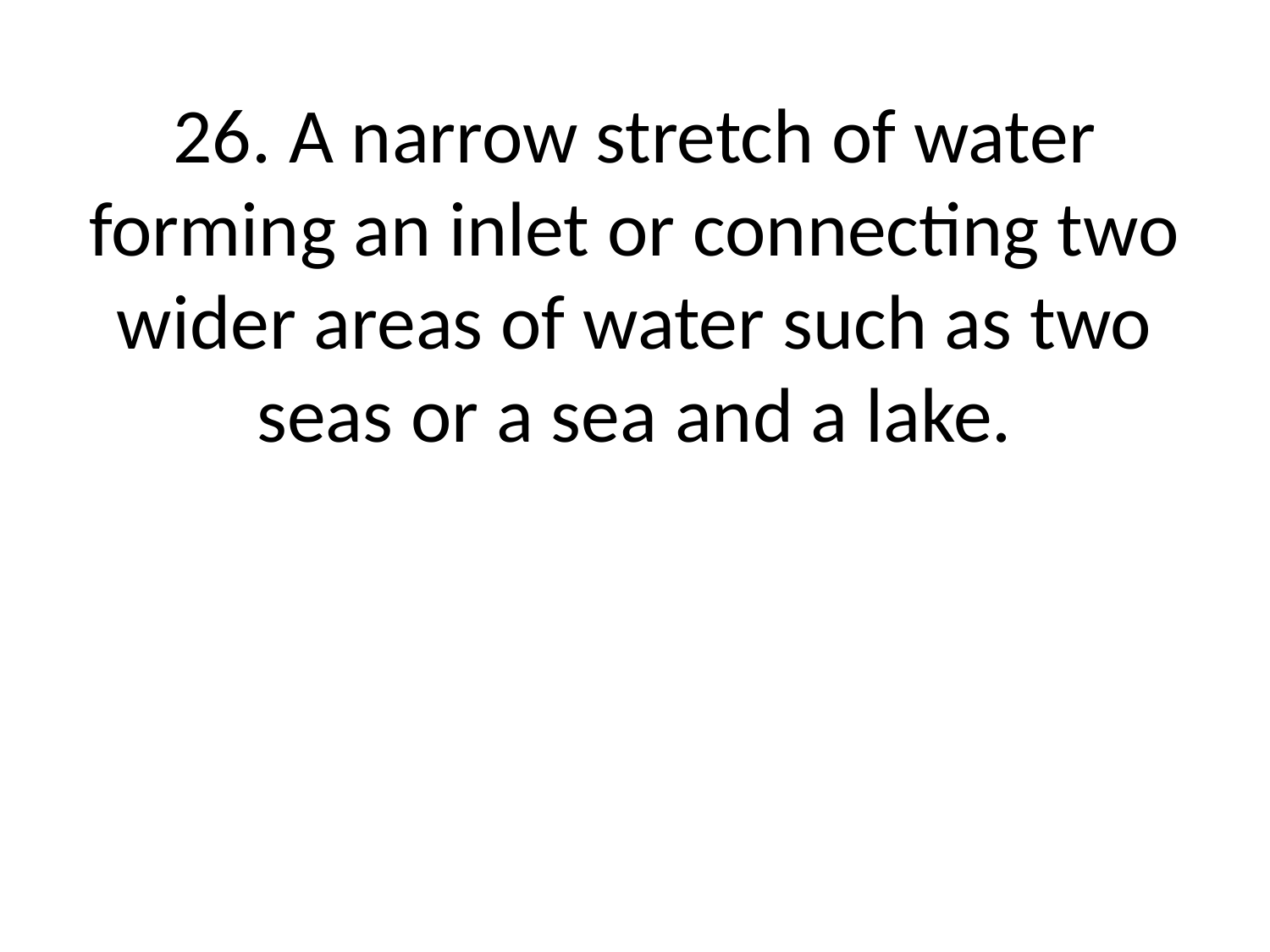

# 26. A narrow stretch of water forming an inlet or connecting two wider areas of water such as two seas or a sea and a lake.